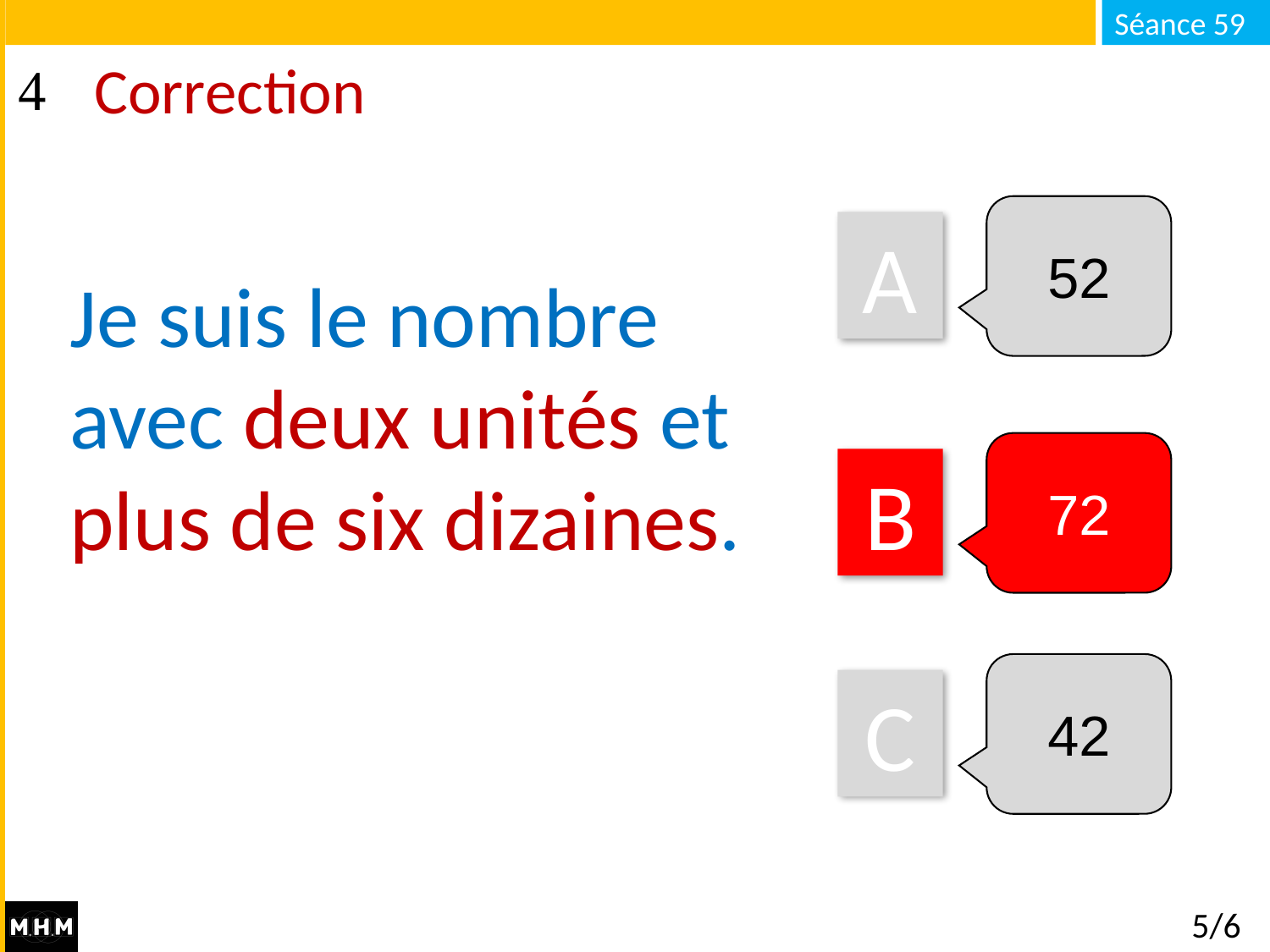

# Correction
52
A
Je suis le nombre avec deux unités et plus de six dizaines.
72
B
42
C
5/6